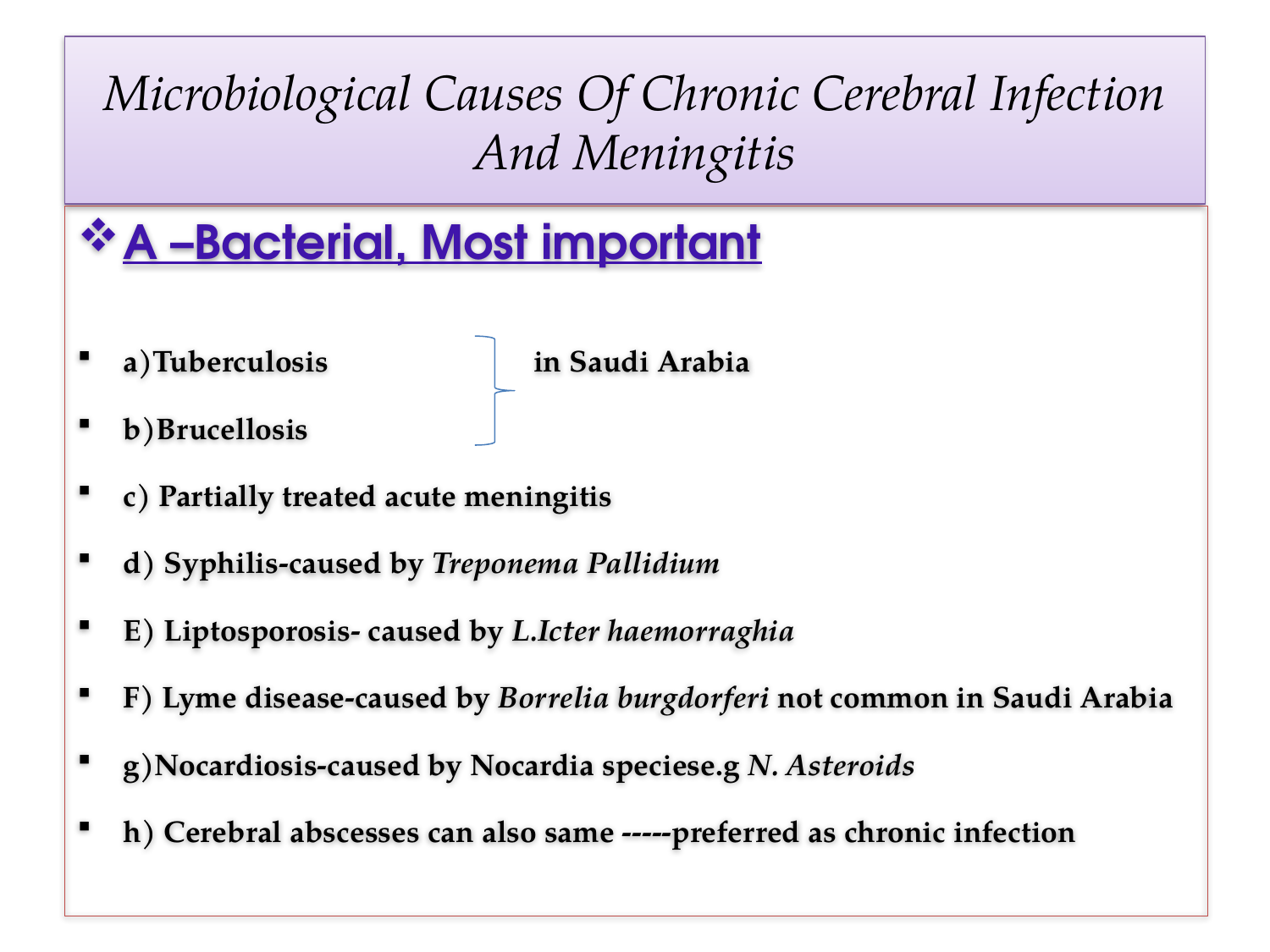

# Microbiological Causes Of Chronic Cerebral Infection And Meningitis
A –Bacterial, Most important

a)Tuberculosis                           in Saudi Arabia
b)Brucellosis
c) Partially treated acute meningitis
d) Syphilis-caused by Treponema Pallidium
E) Liptosporosis- caused by L.Icter haemorraghia
F) Lyme disease-caused by Borrelia burgdorferi not common in Saudi Arabia
g)Nocardiosis-caused by Nocardia speciese.g N. Asteroids
h) Cerebral abscesses can also same -----preferred as chronic infection